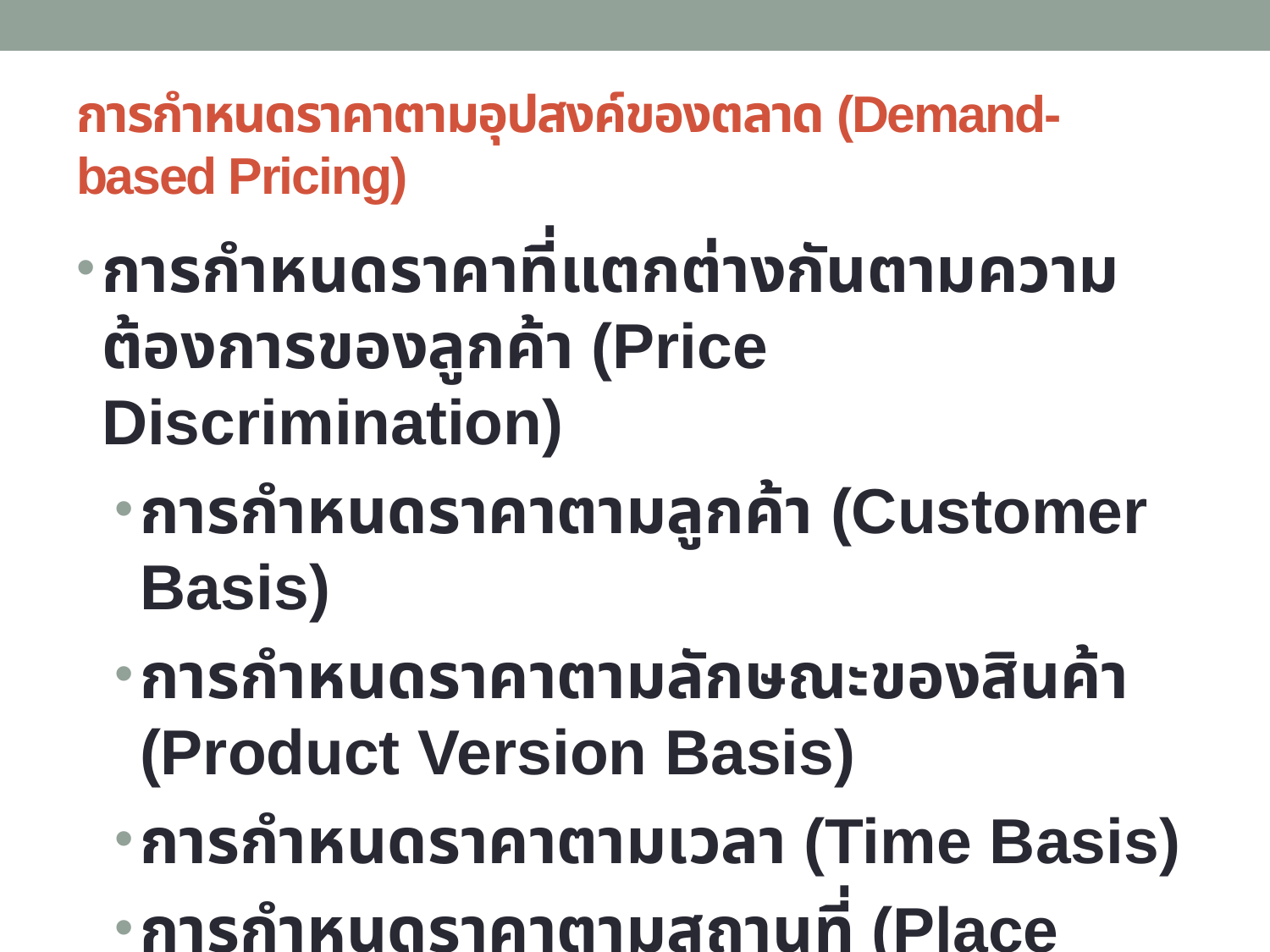

# การกำหนดราคาตามอุปสงค์ของตลาด (Demand-based Pricing)
การกำหนดราคาที่แตกต่างกันตามความต้องการของลูกค้า (Price Discrimination)
การกำหนดราคาตามลูกค้า (Customer Basis)
การกำหนดราคาตามลักษณะของสินค้า (Product Version Basis)
การกำหนดราคาตามเวลา (Time Basis)
การกำหนดราคาตามสถานที่ (Place Basis)